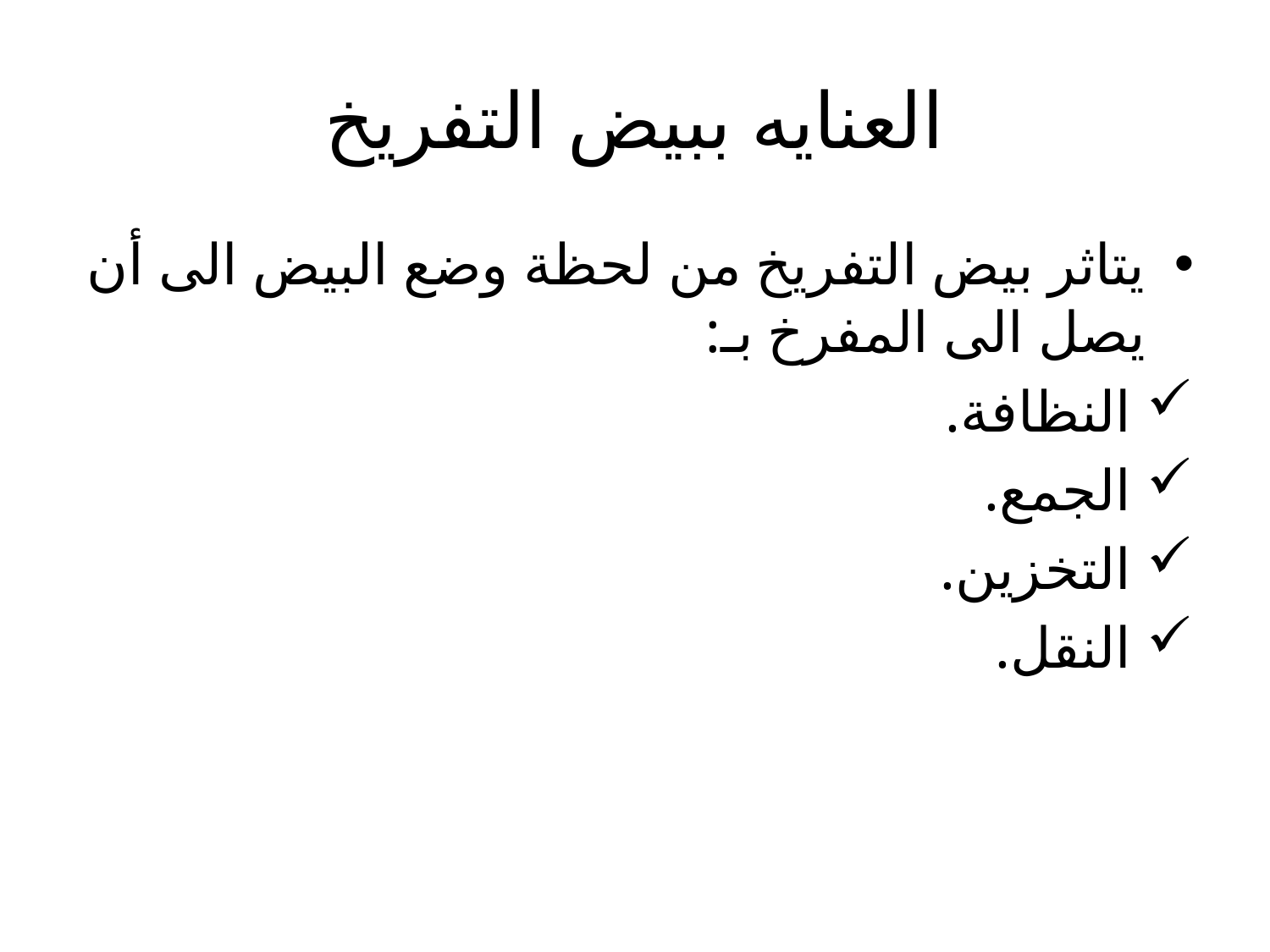

# العنايه ببيض التفريخ
يتاثر بيض التفريخ من لحظة وضع البيض الى أن يصل الى المفرخ بـ:
 النظافة.
 الجمع.
 التخزين.
 النقل.